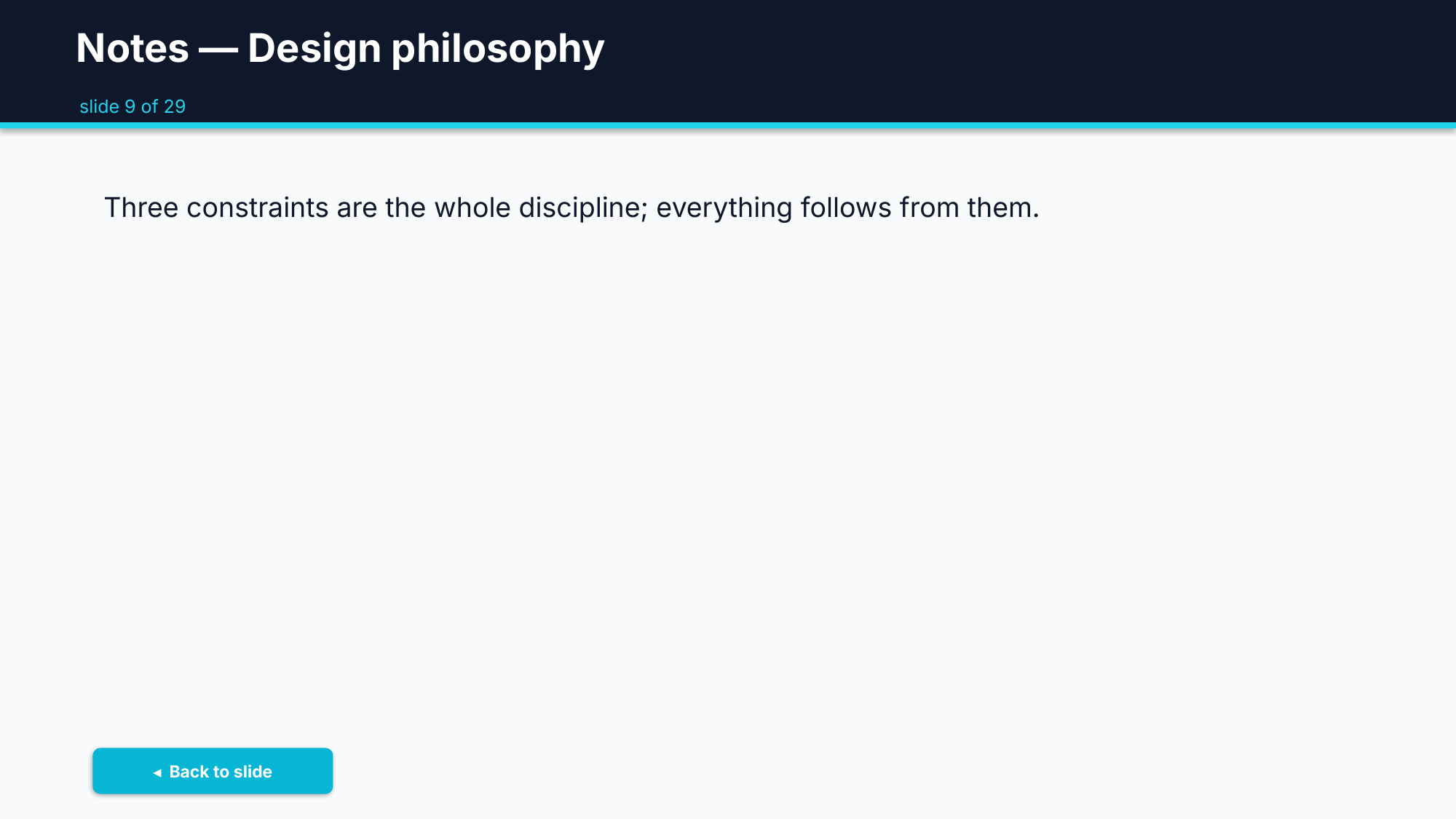

Notes — Design philosophy
slide 9 of 29

Three constraints are the whole discipline; everything follows from them.
◂  Back to slide